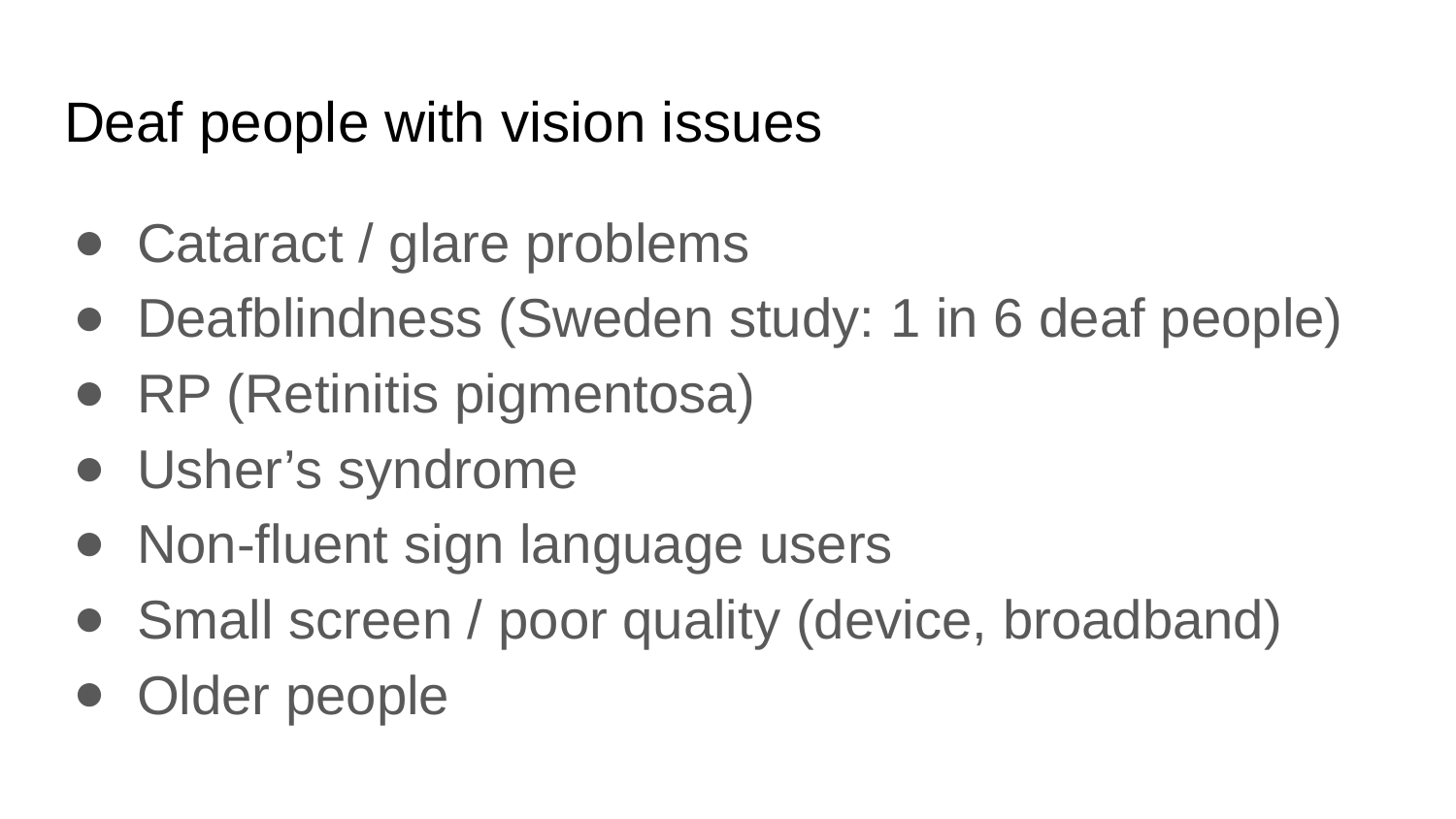

# Deaf people with vision issues
Cataract / glare problems
Deafblindness (Sweden study: 1 in 6 deaf people)
RP (Retinitis pigmentosa)
Usher’s syndrome
Non-fluent sign language users
Small screen / poor quality (device, broadband)
Older people